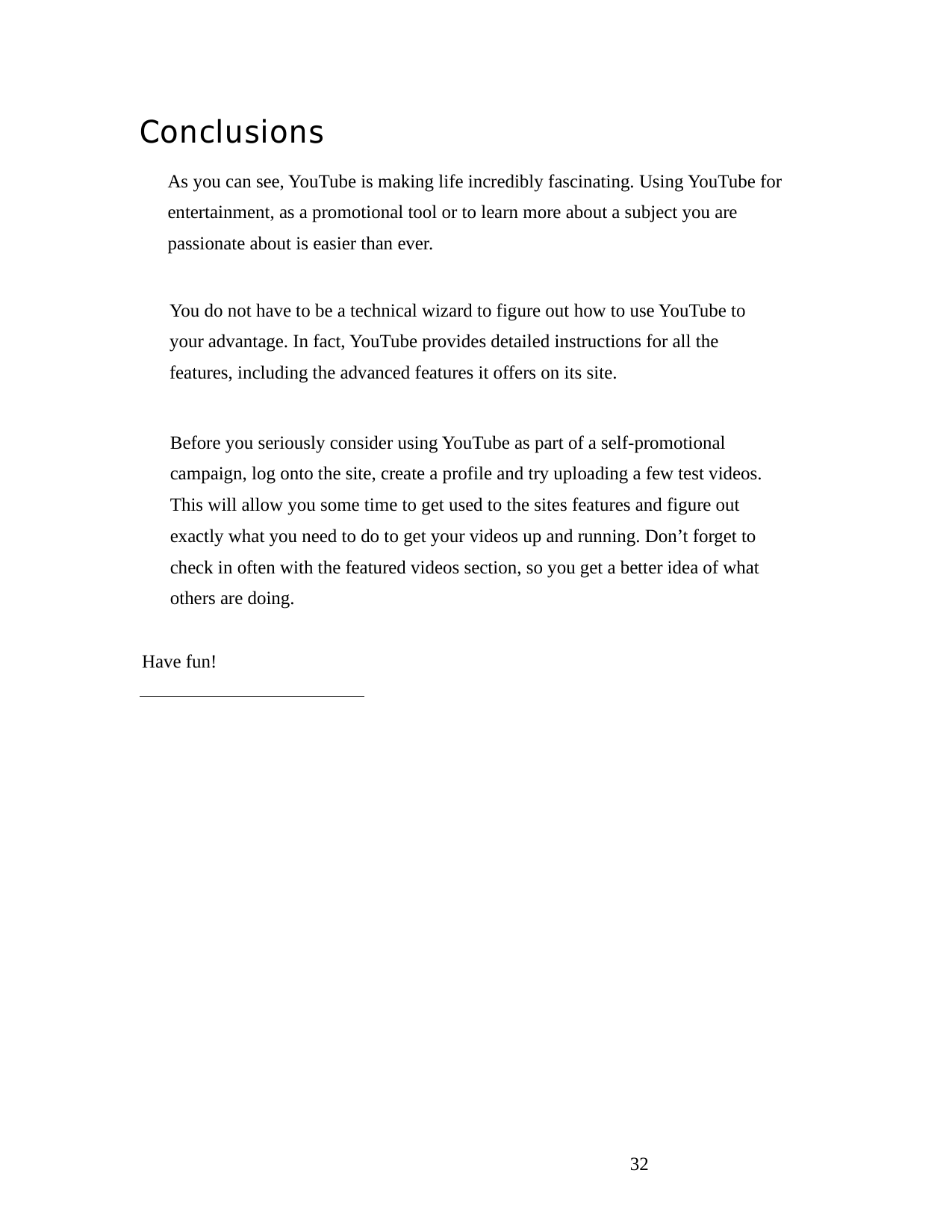

Conclusions
As you can see, YouTube is making life incredibly fascinating. Using YouTube for
entertainment, as a promotional tool or to learn more about a subject you are
passionate about is easier than ever.
You do not have to be a technical wizard to figure out how to use YouTube to
your advantage. In fact, YouTube provides detailed instructions for all the
features, including the advanced features it offers on its site.
Before you seriously consider using YouTube as part of a self-promotional
campaign, log onto the site, create a profile and try uploading a few test videos.
This will allow you some time to get used to the sites features and figure out
exactly what you need to do to get your videos up and running. Don’t forget to
check in often with the featured videos section, so you get a better idea of what
others are doing.
Have fun!

32